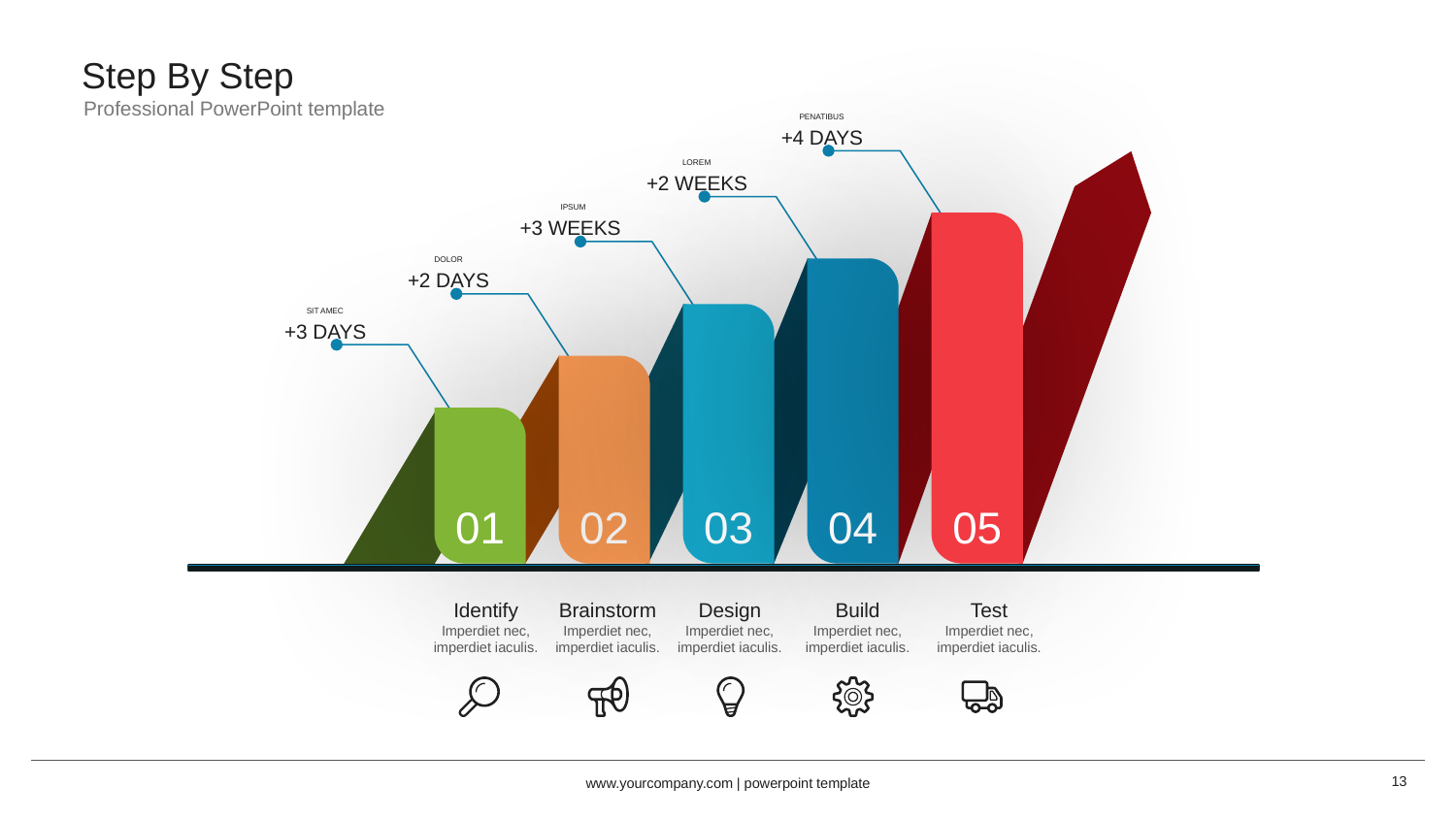

# Step By Step
Professional PowerPoint template
PENATIBUS
+4 DAYS
LOREM
+2 WEEKS

IPSUM
+3 WEEKS

05

DOLOR
+2 DAYS
04

SIT AMEC
+3 DAYS

03

02
01

Brainstorm
Imperdiet nec, imperdiet iaculis.
Identify
Imperdiet nec, imperdiet iaculis.
Design
Imperdiet nec, imperdiet iaculis.
Build
Imperdiet nec, imperdiet iaculis.
Test
Imperdiet nec, imperdiet iaculis.

www.yourcompany.com | powerpoint template
13